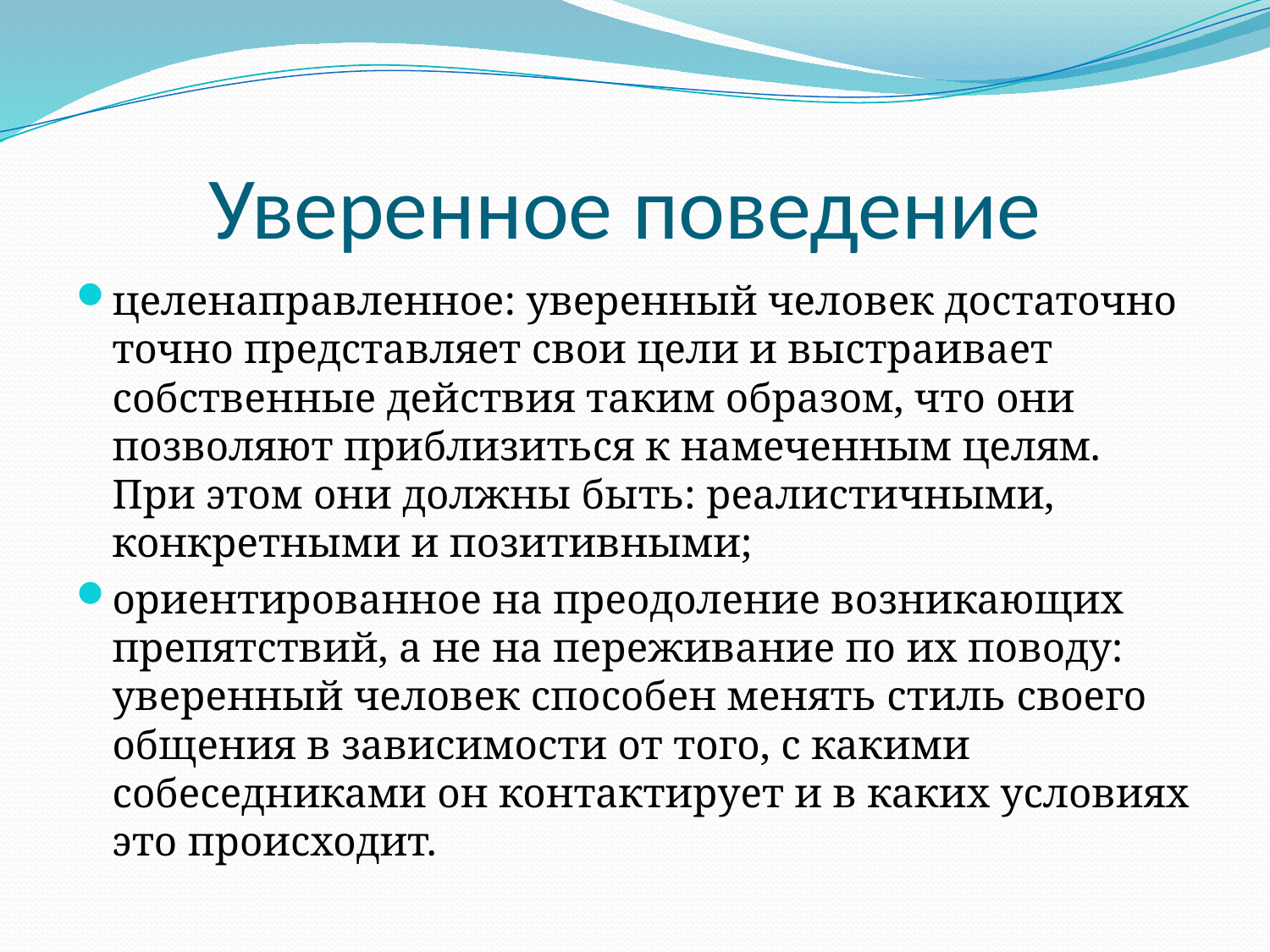

# Уверенное поведение
целенаправленное: уверенный человек достаточно точно представляет свои цели и выстраивает собственные действия таким образом, что они позволяют приблизиться к намеченным целям. При этом они должны быть: реалистичными, конкретными и позитивными;
ориентированное на преодоление возникающих препятствий, а не на переживание по их поводу: уверенный человек способен менять стиль своего общения в зависимости от того, с какими собеседниками он контактирует и в каких условиях это происходит.